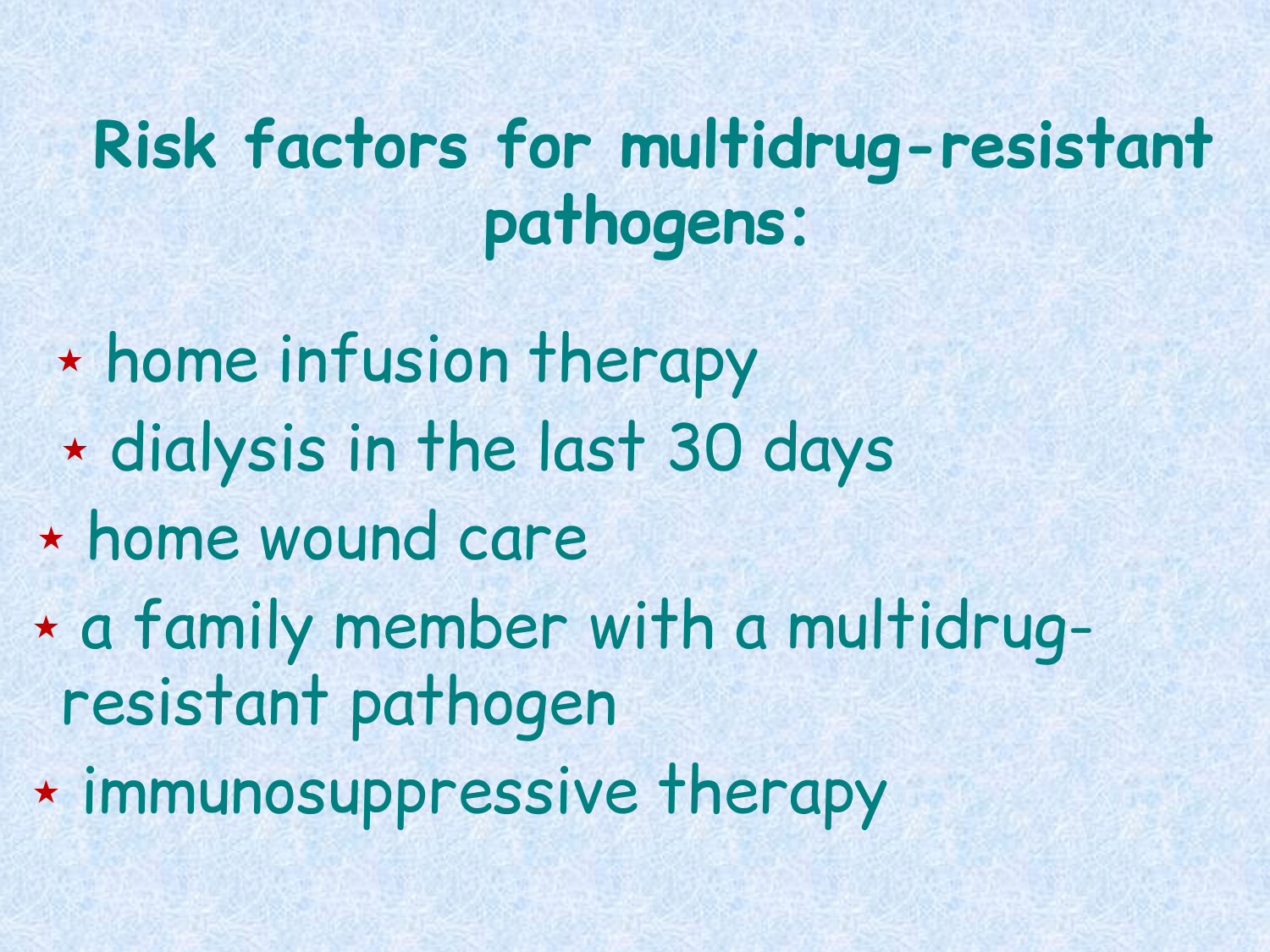

Risk factors for multidrug-resistant pathogens:

  ⋆ home infusion therapy
   ⋆ dialysis in the last 30 days
 ⋆ home wound care
 ⋆ a family member with a multidrug-resistant pathogen
 ⋆ immunosuppressive therapy
#